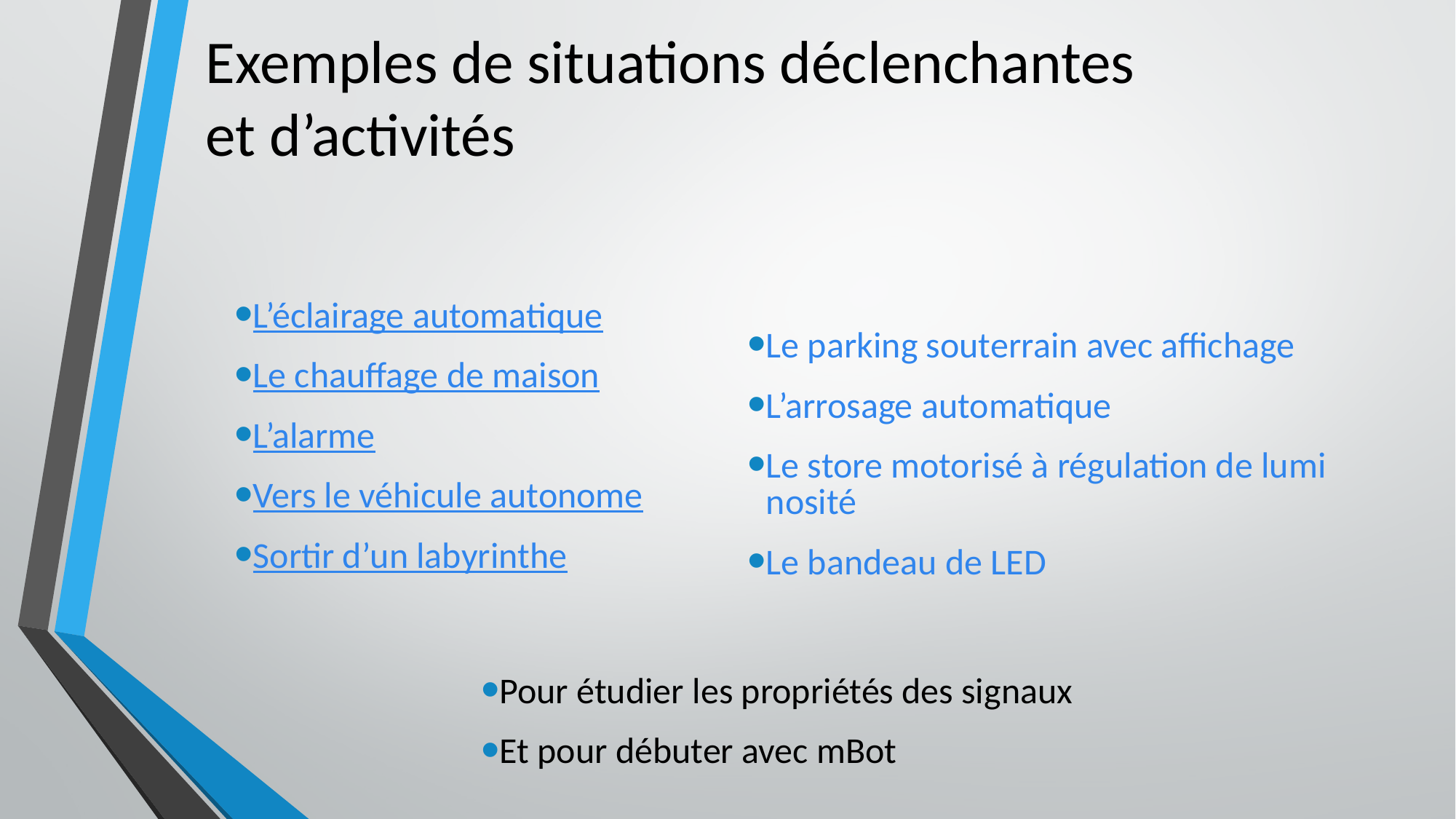

# Exemples de situations déclenchantes et d’activités
L’éclairage automatique
Le chauffage de maison
L’alarme
Vers le véhicule autonome
Sortir d’un labyrinthe
Le parking souterrain avec affichage
L’arrosage automatique
Le store motorisé à régulation de luminosité
Le bandeau de LED
Pour étudier les propriétés des signaux
Et pour débuter avec mBot